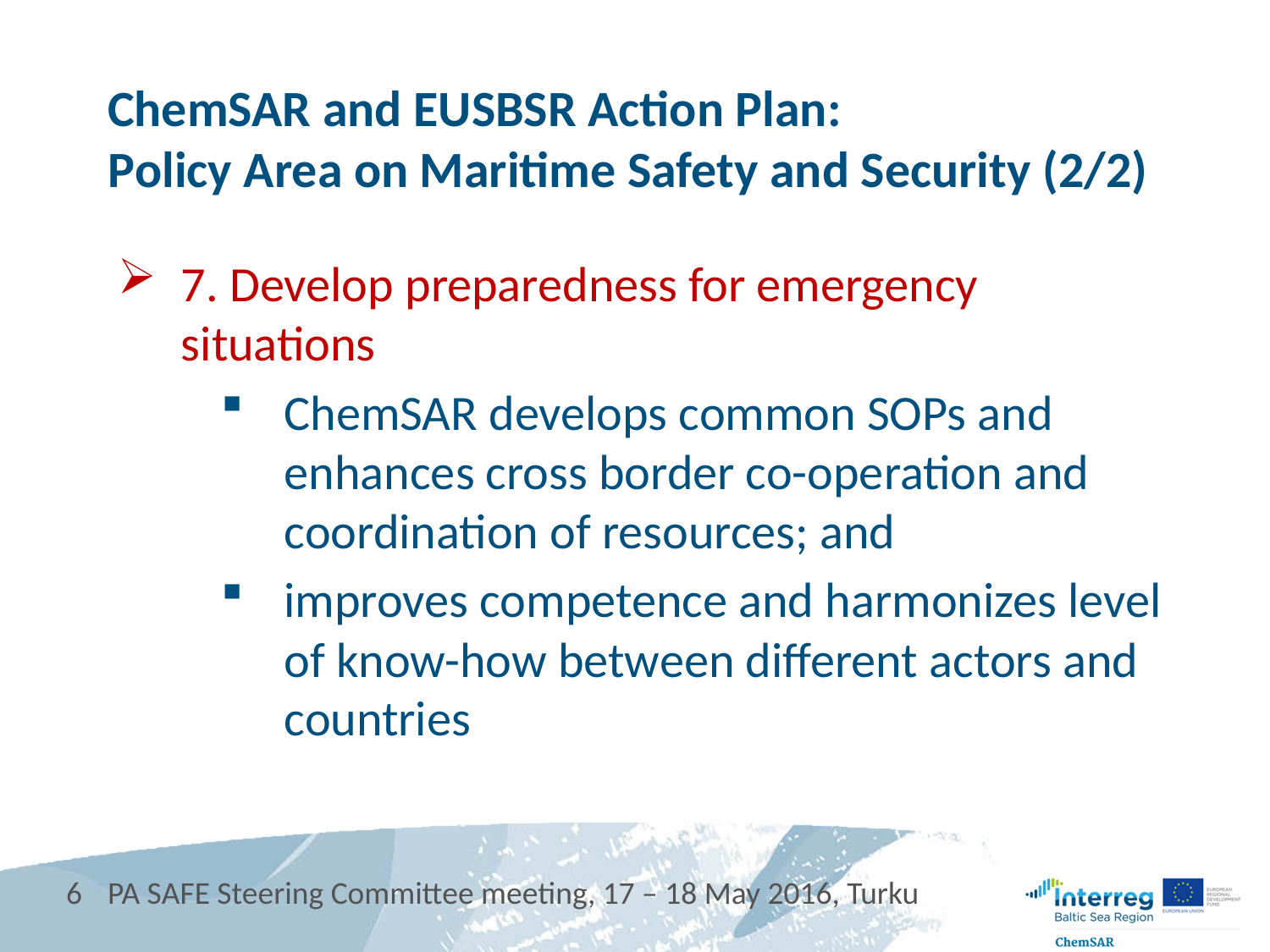

# ChemSAR and EUSBSR Action Plan: Policy Area on Maritime Safety and Security (2/2)
7. Develop preparedness for emergency situations
ChemSAR develops common SOPs and enhances cross border co-operation and coordination of resources; and
improves competence and harmonizes level of know-how between different actors and countries
6
PA SAFE Steering Committee meeting, 17 – 18 May 2016, Turku